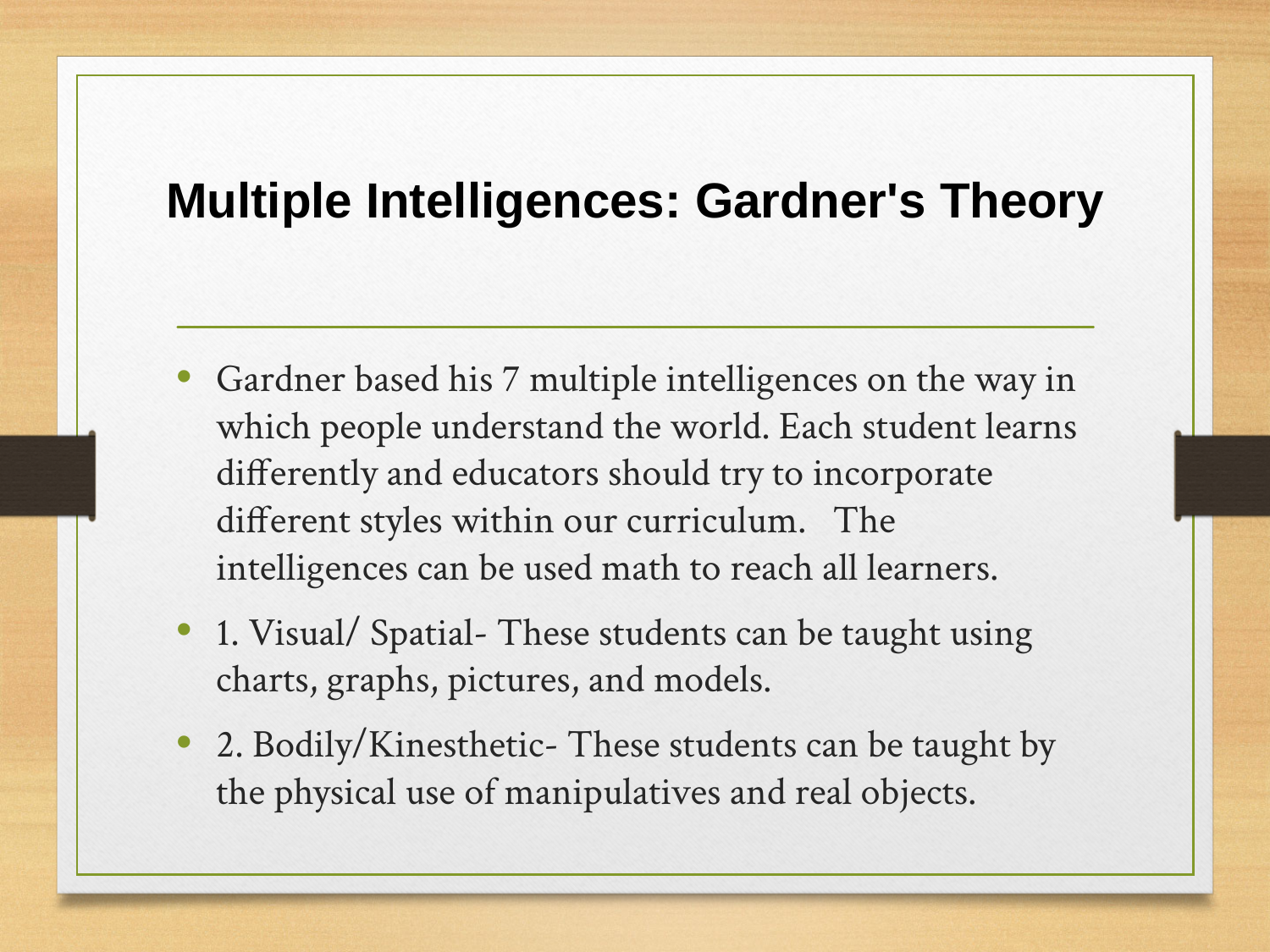

# Multiple Intelligences: Gardner's Theory

Gardner based his 7 multiple intelligences on the way in which people understand the world. Each student learns differently and educators should try to incorporate different styles within our curriculum.   The intelligences can be used math to reach all learners.
1. Visual/ Spatial- These students can be taught using charts, graphs, pictures, and models.
2. Bodily/Kinesthetic- These students can be taught by the physical use of manipulatives and real objects.